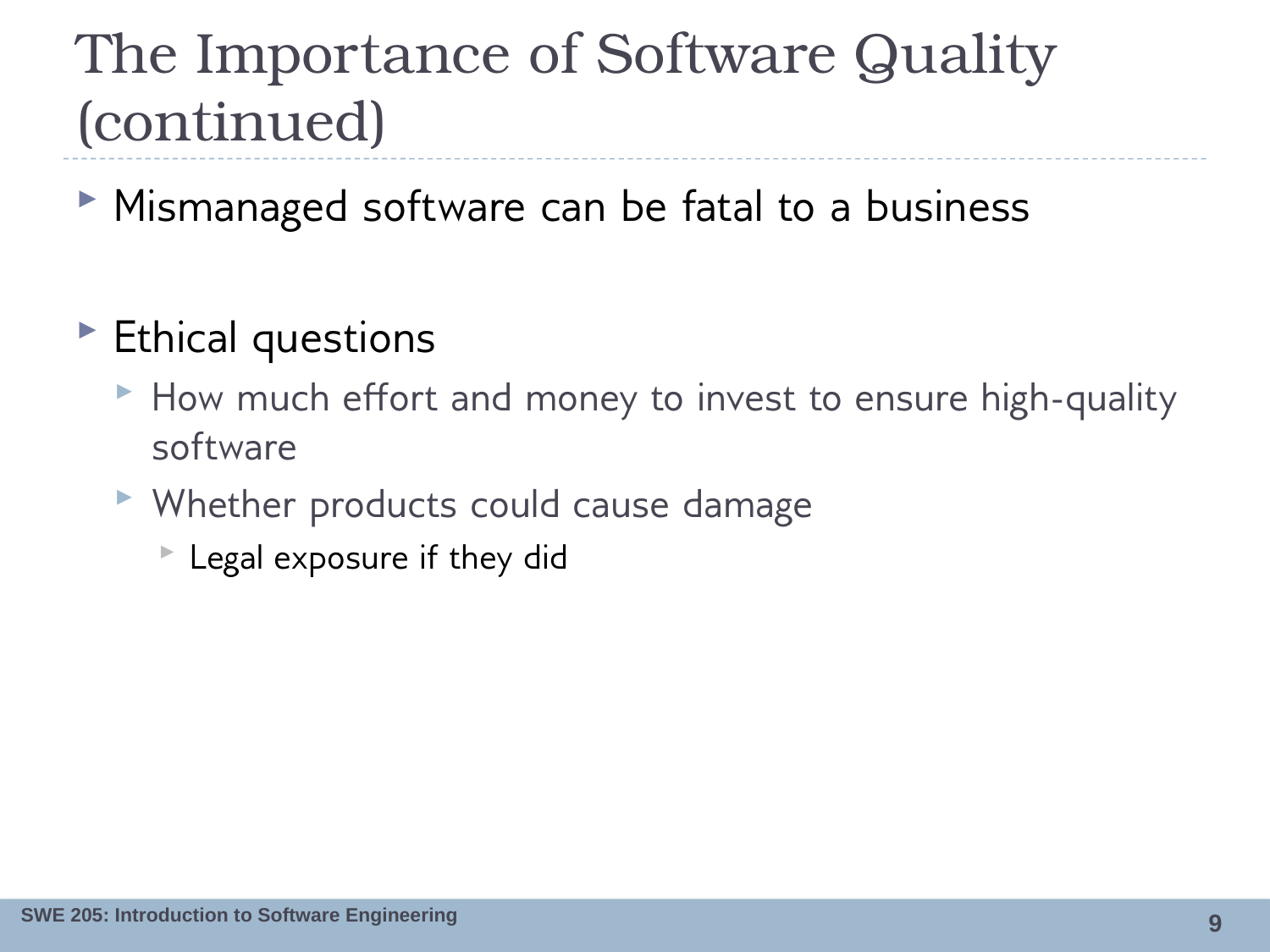

# The Importance of Software Quality (continued)
Mismanaged software can be fatal to a business

Ethical questions
How much effort and money to invest to ensure high-quality software
Whether products could cause damage
Legal exposure if they did

9